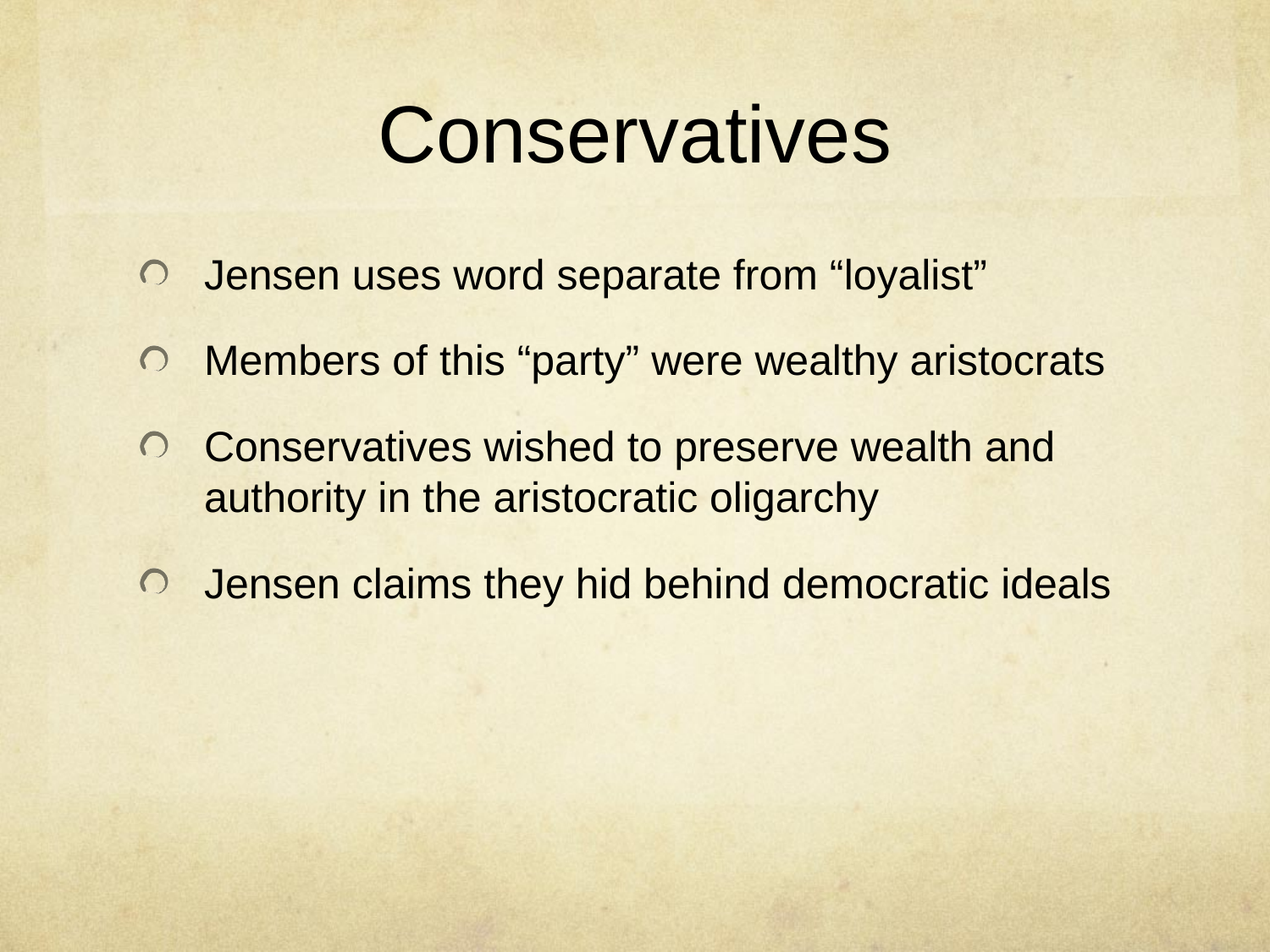

# Conservatives
Jensen uses word separate from “loyalist”
Members of this “party” were wealthy aristocrats
Conservatives wished to preserve wealth and authority in the aristocratic oligarchy
Jensen claims they hid behind democratic ideals